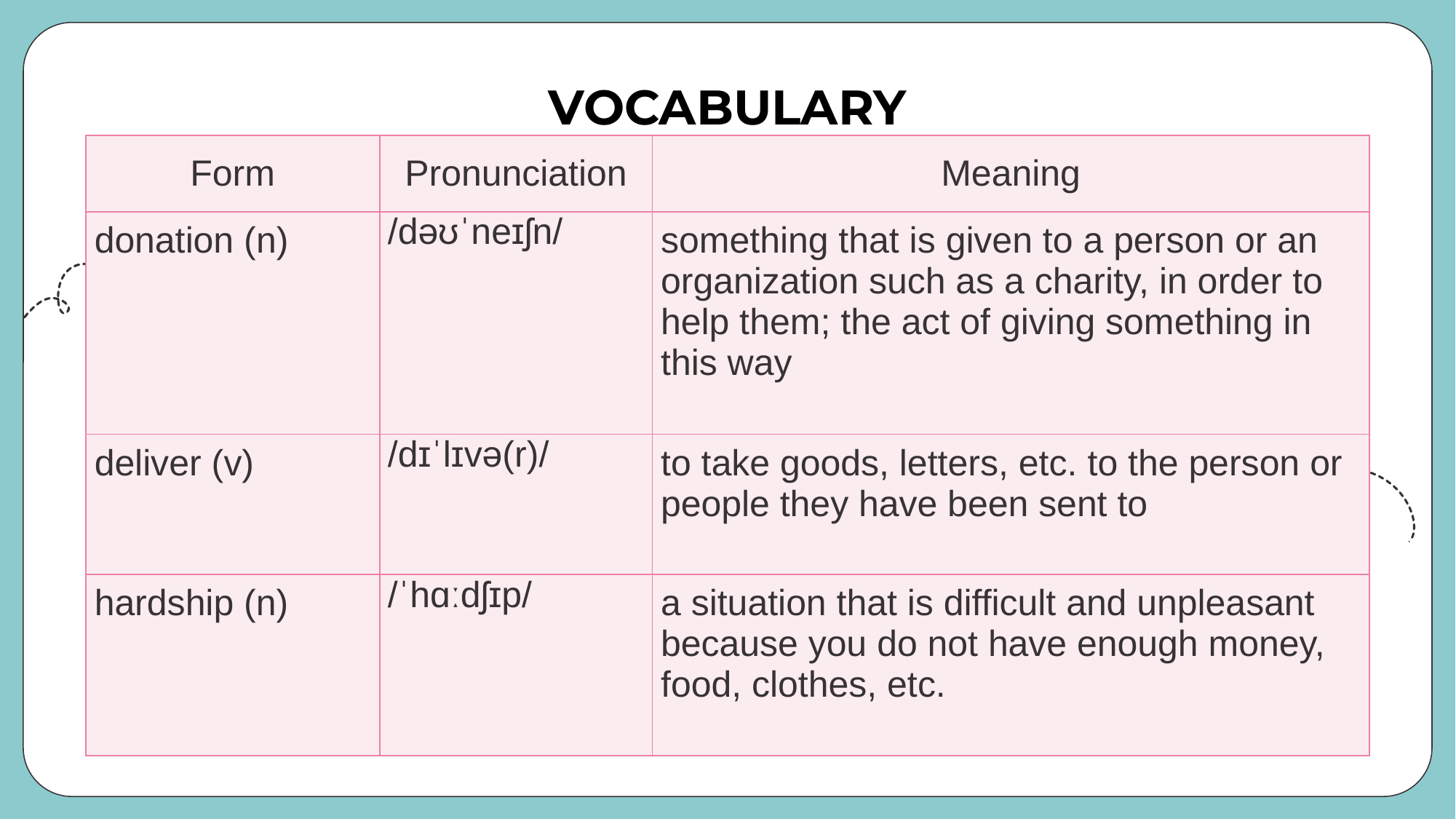

VOCABULARY
| Form | Pronunciation | Meaning |
| --- | --- | --- |
| donation (n) | /dəʊˈneɪʃn/ | something that is given to a person or an organization such as a charity, in order to help them; the act of giving something in this way |
| deliver (v) | /dɪˈlɪvə(r)/ | to take goods, letters, etc. to the person or people they have been sent to |
| hardship (n) | /ˈhɑːdʃɪp/ | a situation that is difficult and unpleasant because you do not have enough money, food, clothes, etc. |